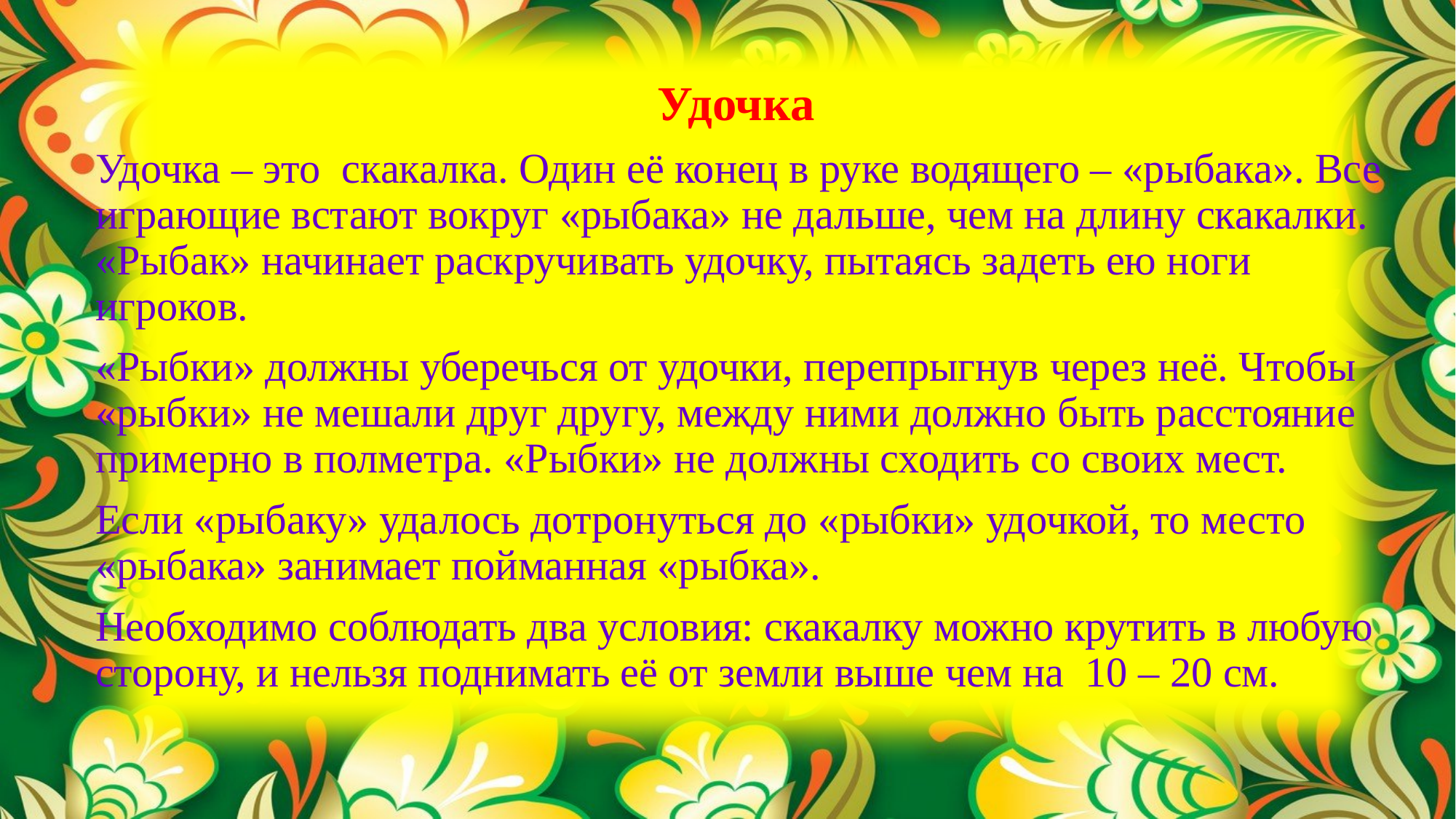

Удочка
Удочка – это  скакалка. Один её конец в руке водящего – «рыбака». Все играющие встают вокруг «рыбака» не дальше, чем на длину скакалки. «Рыбак» начинает раскручивать удочку, пытаясь задеть ею ноги игроков.
«Рыбки» должны уберечься от удочки, перепрыгнув через неё. Чтобы «рыбки» не мешали друг другу, между ними должно быть расстояние примерно в полметра. «Рыбки» не должны сходить со своих мест.
Если «рыбаку» удалось дотронуться до «рыбки» удочкой, то место «рыбака» занимает пойманная «рыбка».
Необходимо соблюдать два условия: скакалку можно крутить в любую сторону, и нельзя поднимать её от земли выше чем на  10 – 20 см.